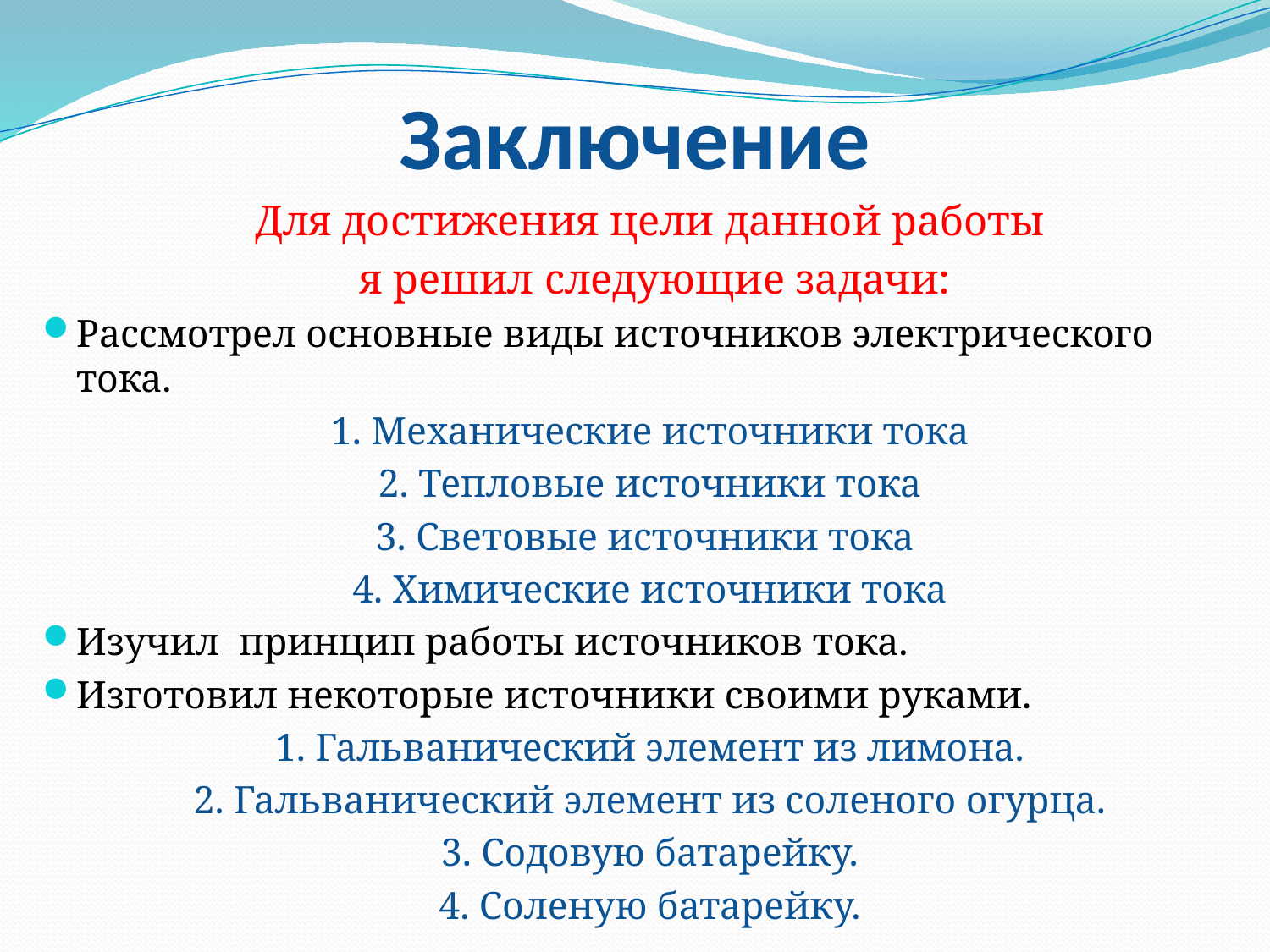

# Заключение
Для достижения цели данной работы
 я решил следующие задачи:
Рассмотрел основные виды источников электрического тока.
1. Механические источники тока
2. Тепловые источники тока
3. Световые источники тока
4. Химические источники тока
Изучил  принцип работы источников тока.
Изготовил некоторые источники своими руками.
1. Гальванический элемент из лимона.
2. Гальванический элемент из соленого огурца.
3. Содовую батарейку.
4. Соленую батарейку.